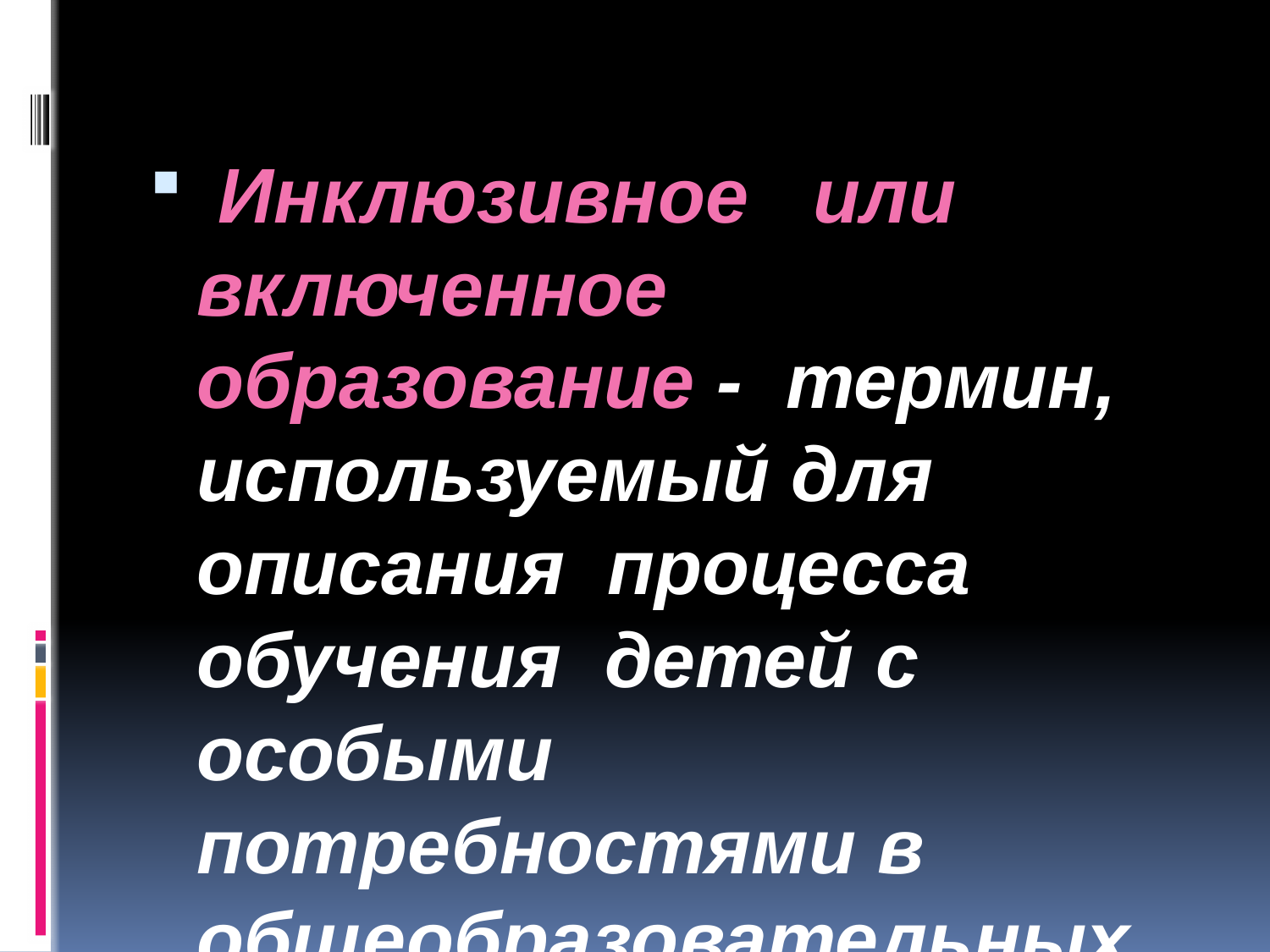

Инклюзивное   или   включенное   образование -  термин,  используемый для  описания  процесса  обучения  детей с особыми потребностями в общеобразовательных  (массовых) школах.